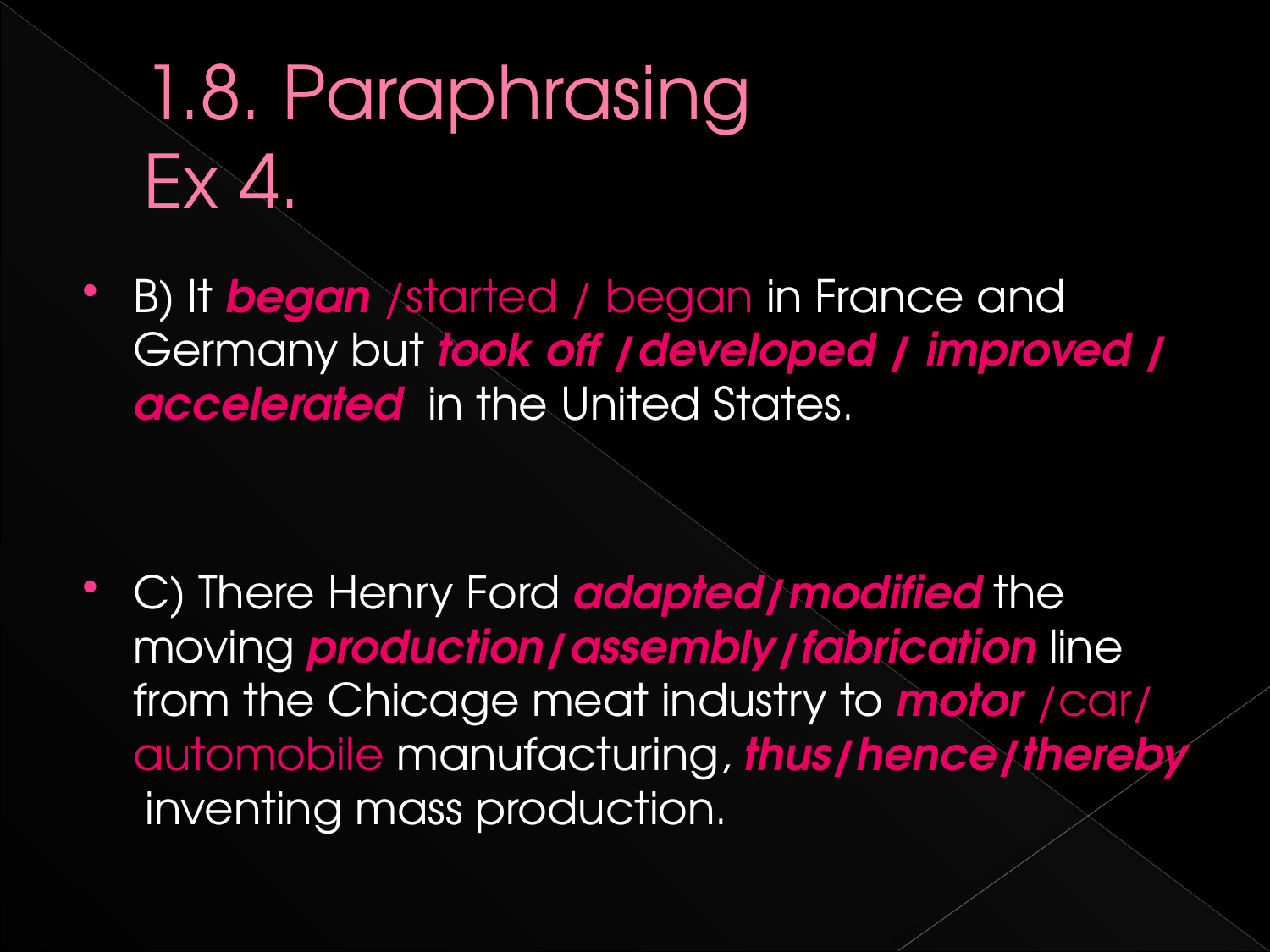

# 1.8. Paraphrasing Ex 4.
B) It began /started / began in France and Germany but took off /developed / improved / accelerated  in the United States.

C) There Henry Ford adapted/modified the moving production/assembly/fabrication line from the Chicage meat industry to motor /car/ automobile manufacturing, thus/hence/thereby  inventing mass production.